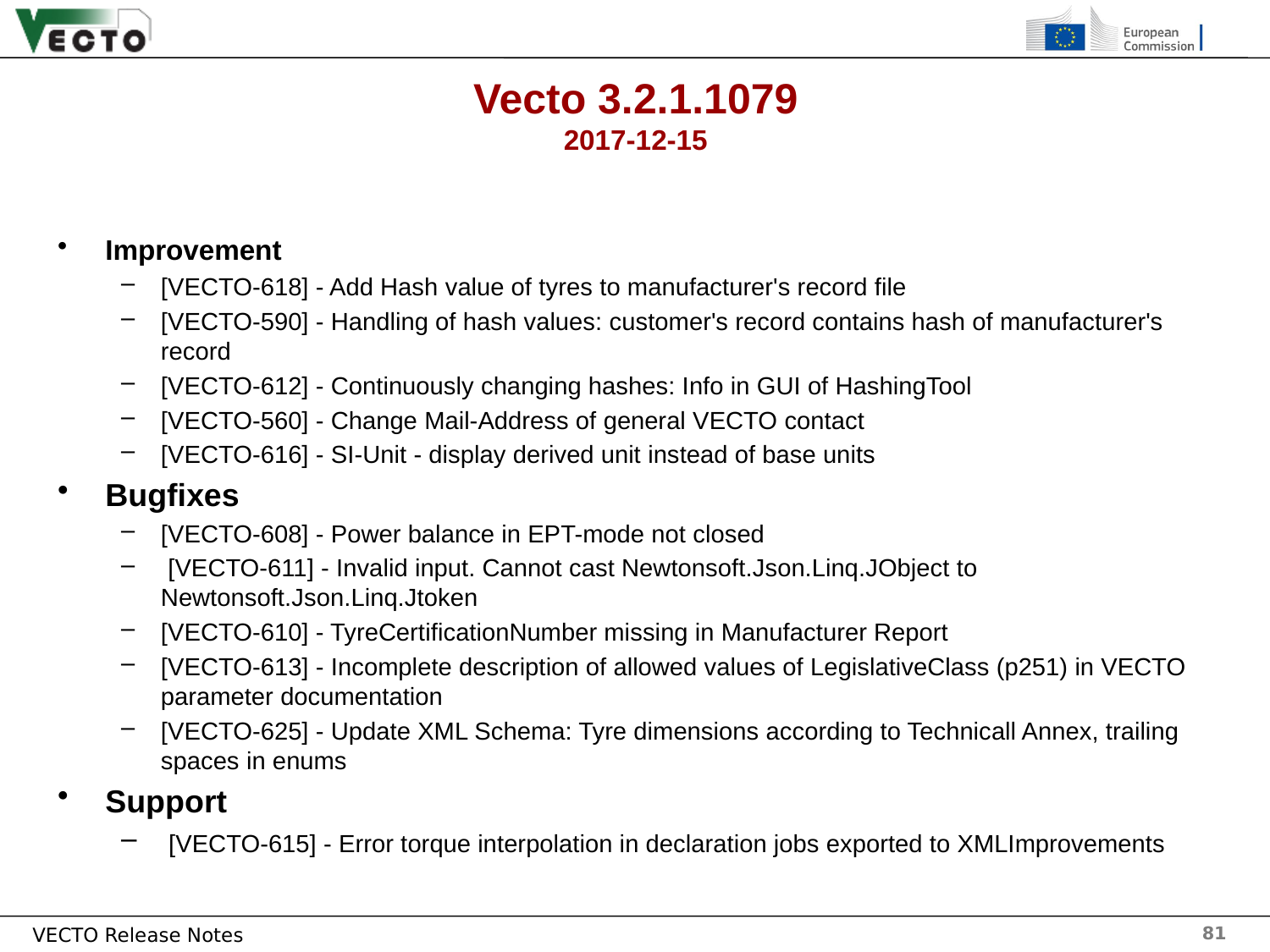

# Vecto 3.2.1.1079 2017-12-15
Improvement
[VECTO-618] - Add Hash value of tyres to manufacturer's record file
[VECTO-590] - Handling of hash values: customer's record contains hash of manufacturer's record
[VECTO-612] - Continuously changing hashes: Info in GUI of HashingTool
[VECTO-560] - Change Mail-Address of general VECTO contact
[VECTO-616] - SI-Unit - display derived unit instead of base units
Bugfixes
[VECTO-608] - Power balance in EPT-mode not closed
 [VECTO-611] - Invalid input. Cannot cast Newtonsoft.Json.Linq.JObject to Newtonsoft.Json.Linq.Jtoken
[VECTO-610] - TyreCertificationNumber missing in Manufacturer Report
[VECTO-613] - Incomplete description of allowed values of LegislativeClass (p251) in VECTO parameter documentation
[VECTO-625] - Update XML Schema: Tyre dimensions according to Technicall Annex, trailing spaces in enums
Support
 [VECTO-615] - Error torque interpolation in declaration jobs exported to XMLImprovements